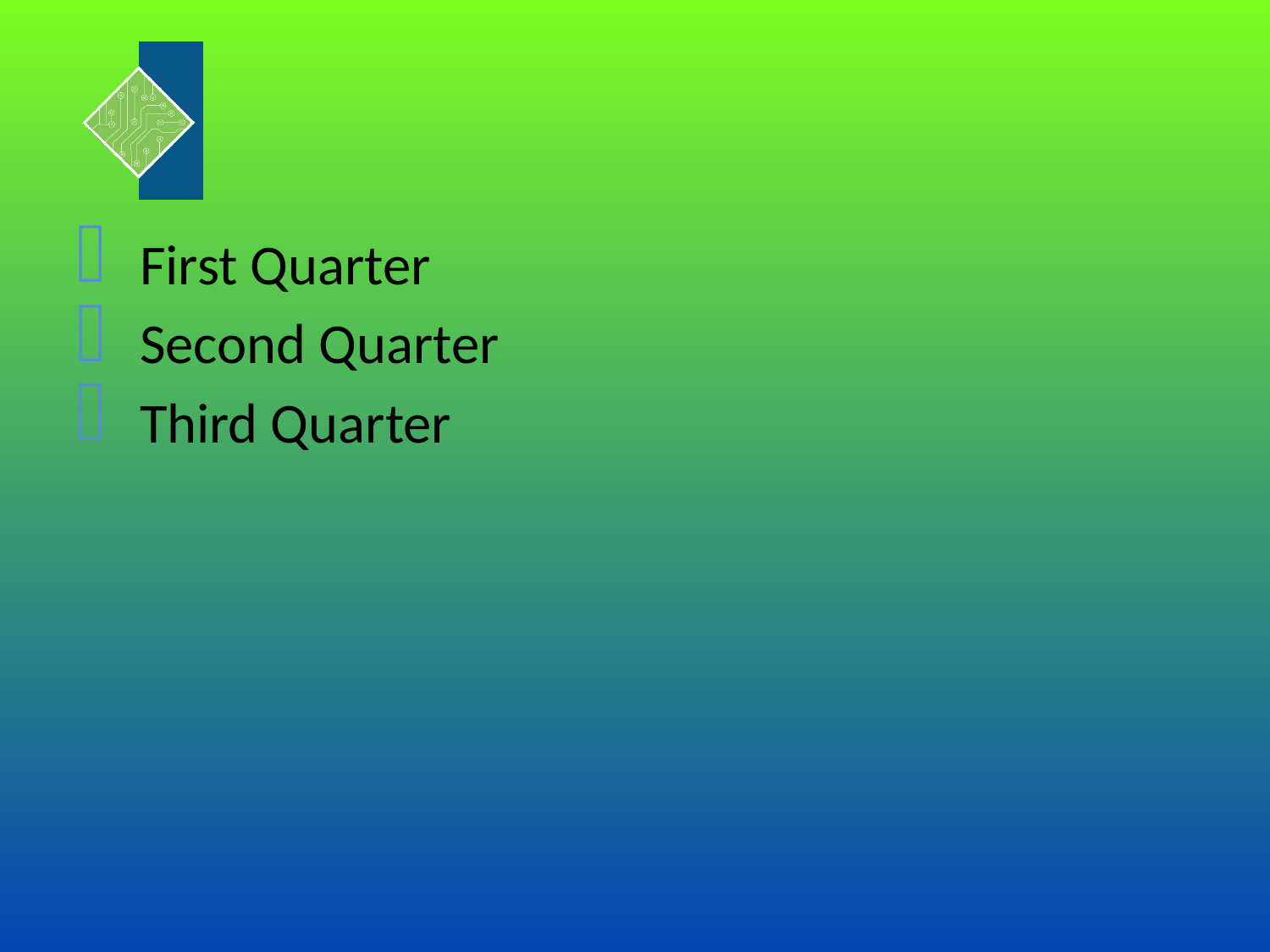

#
First Quarter
Second Quarter
Third Quarter